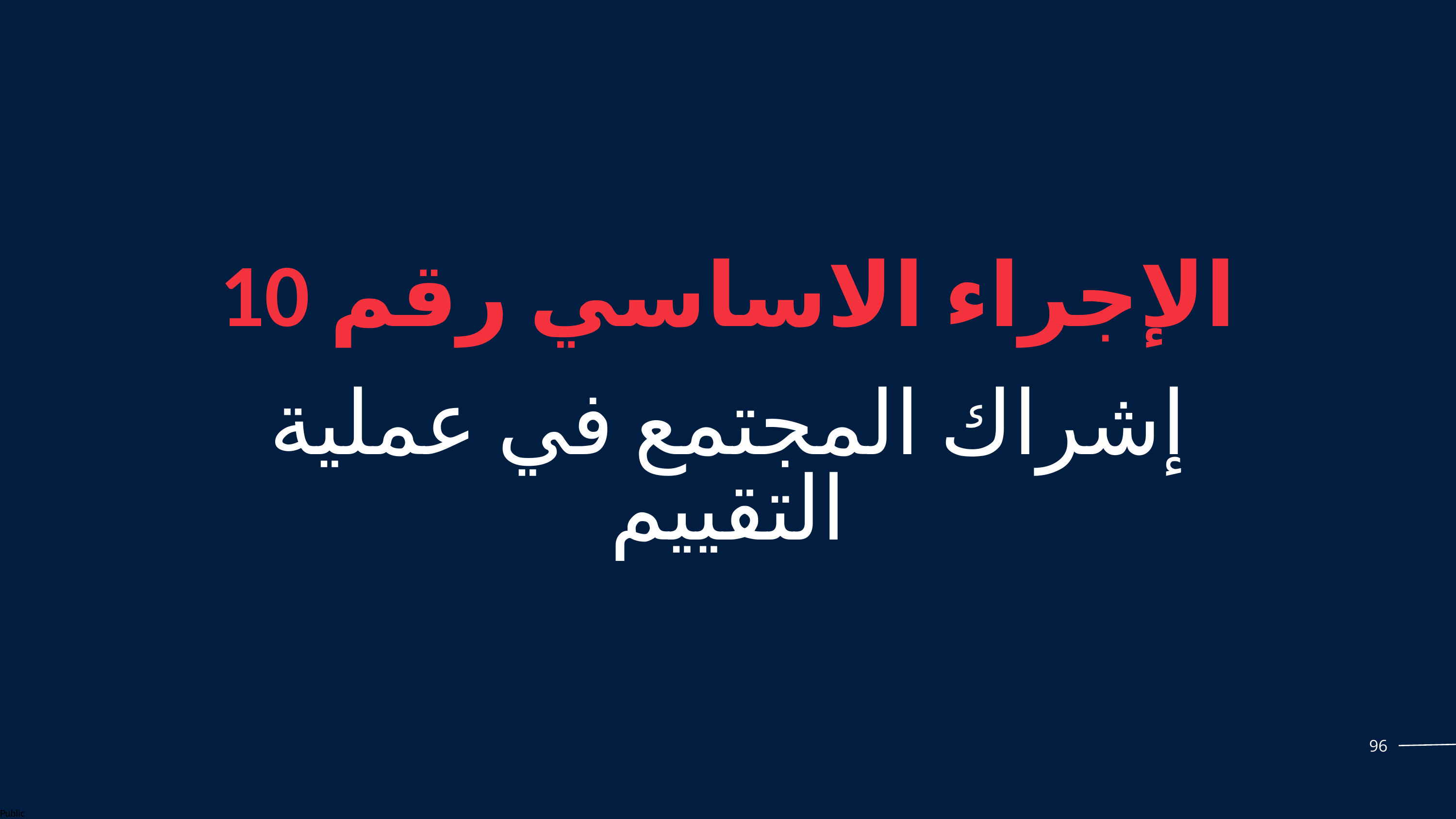

الإجراء الاساسي رقم 10

إشراك المجتمع في عملية التقييم